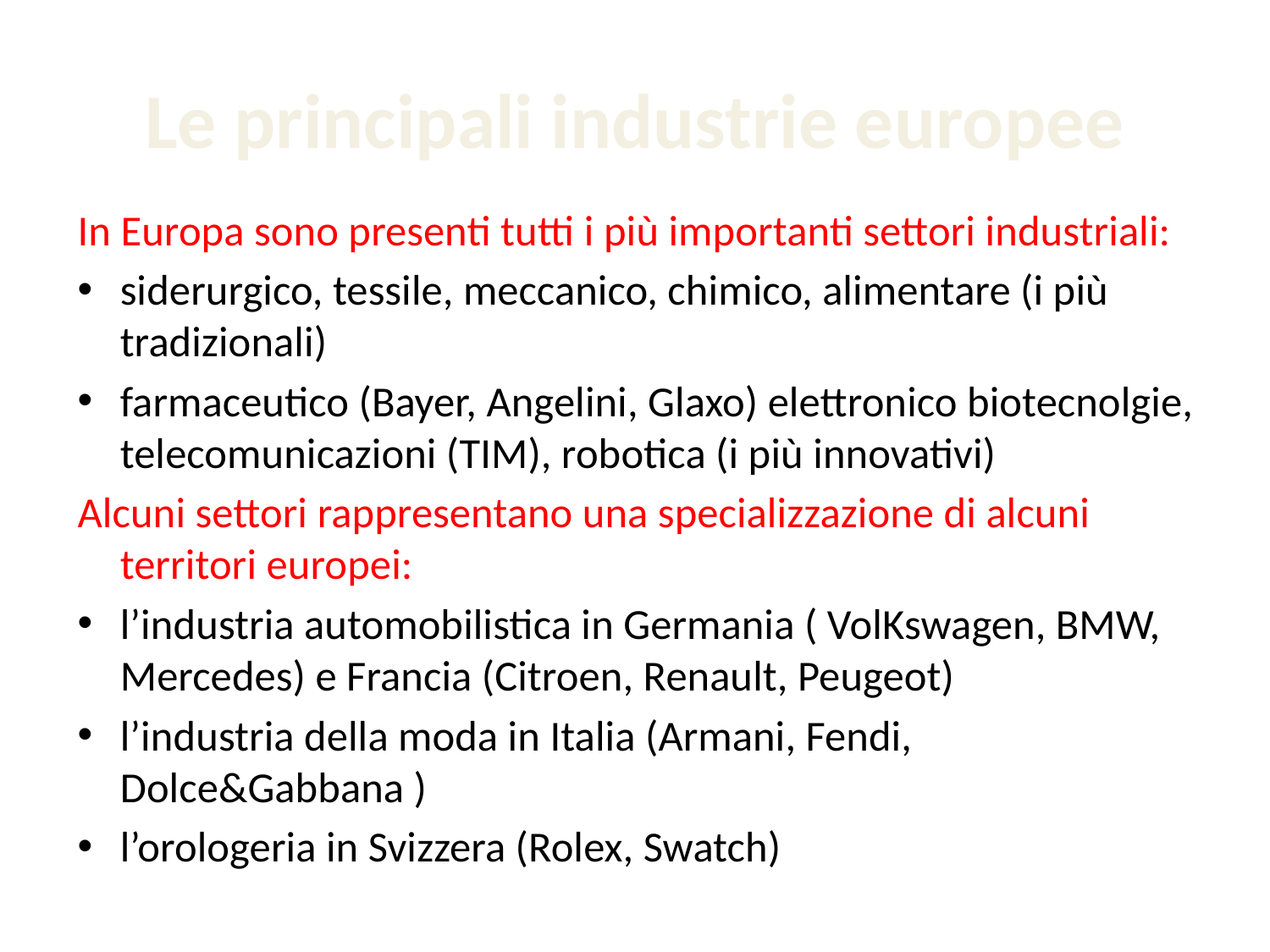

# Le principali industrie europee
In Europa sono presenti tutti i più importanti settori industriali:
siderurgico, tessile, meccanico, chimico, alimentare (i più tradizionali)
farmaceutico (Bayer, Angelini, Glaxo) elettronico biotecnolgie, telecomunicazioni (TIM), robotica (i più innovativi)
Alcuni settori rappresentano una specializzazione di alcuni territori europei:
l’industria automobilistica in Germania ( VolKswagen, BMW, Mercedes) e Francia (Citroen, Renault, Peugeot)
l’industria della moda in Italia (Armani, Fendi, Dolce&Gabbana )
l’orologeria in Svizzera (Rolex, Swatch)